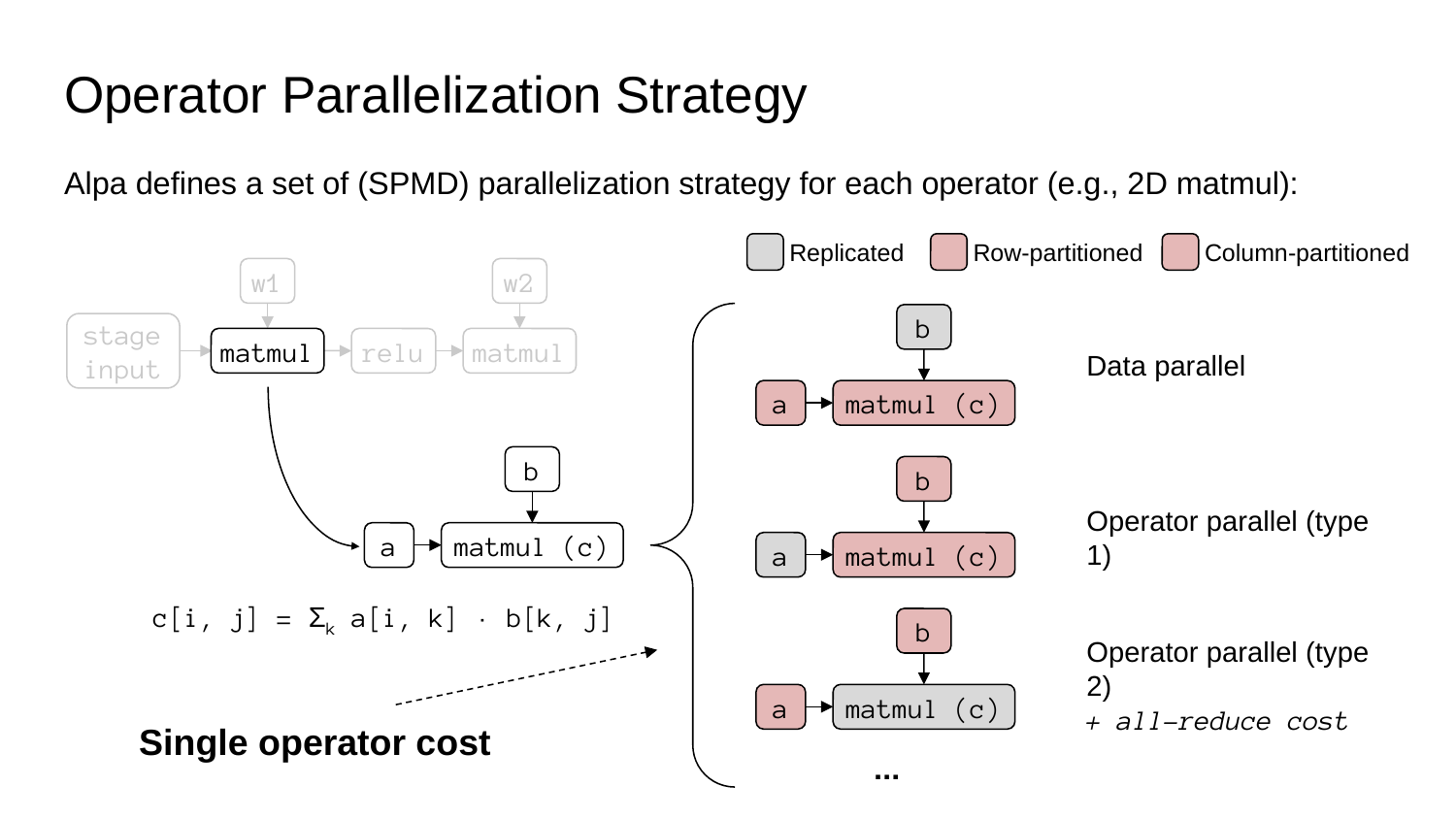

# Operator Parallelization Strategy
Alpa defines a set of (SPMD) parallelization strategy for each operator (e.g., 2D matmul):
Column-partitioned
Row-partitioned
Replicated

b
a
matmul (c)
c[i, j] = Σk a[i, k] · b[k, j]

w1
w2
b
Data parallel
a
matmul (c)
stage input
matmul
relu
matmul
b
Operator parallel (type 1)
a
matmul (c)
b
Operator parallel (type 2)
+ all-reduce cost
a
matmul (c)
Single operator cost
…